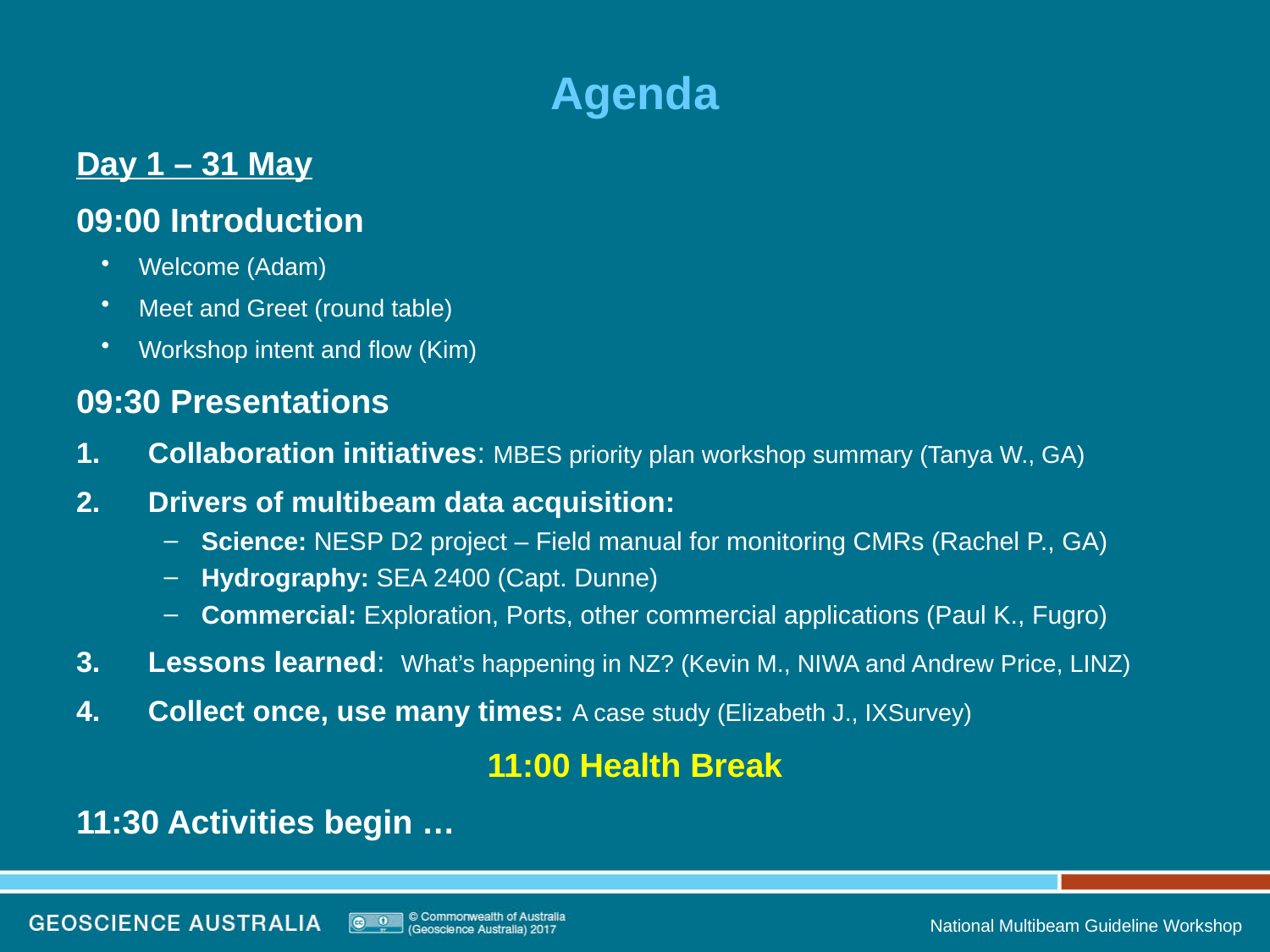

# Agenda
Day 1 – 31 May
09:00 Introduction
Welcome (Adam)
Meet and Greet (round table)
Workshop intent and flow (Kim)
09:30 Presentations
Collaboration initiatives: MBES priority plan workshop summary (Tanya W., GA)
Drivers of multibeam data acquisition:
Science: NESP D2 project – Field manual for monitoring CMRs (Rachel P., GA)
Hydrography: SEA 2400 (Capt. Dunne)
Commercial: Exploration, Ports, other commercial applications (Paul K., Fugro)
Lessons learned:  What’s happening in NZ? (Kevin M., NIWA and Andrew Price, LINZ)
Collect once, use many times: A case study (Elizabeth J., IXSurvey)
11:00 Health Break
11:30 Activities begin …
National Multibeam Guideline Workshop